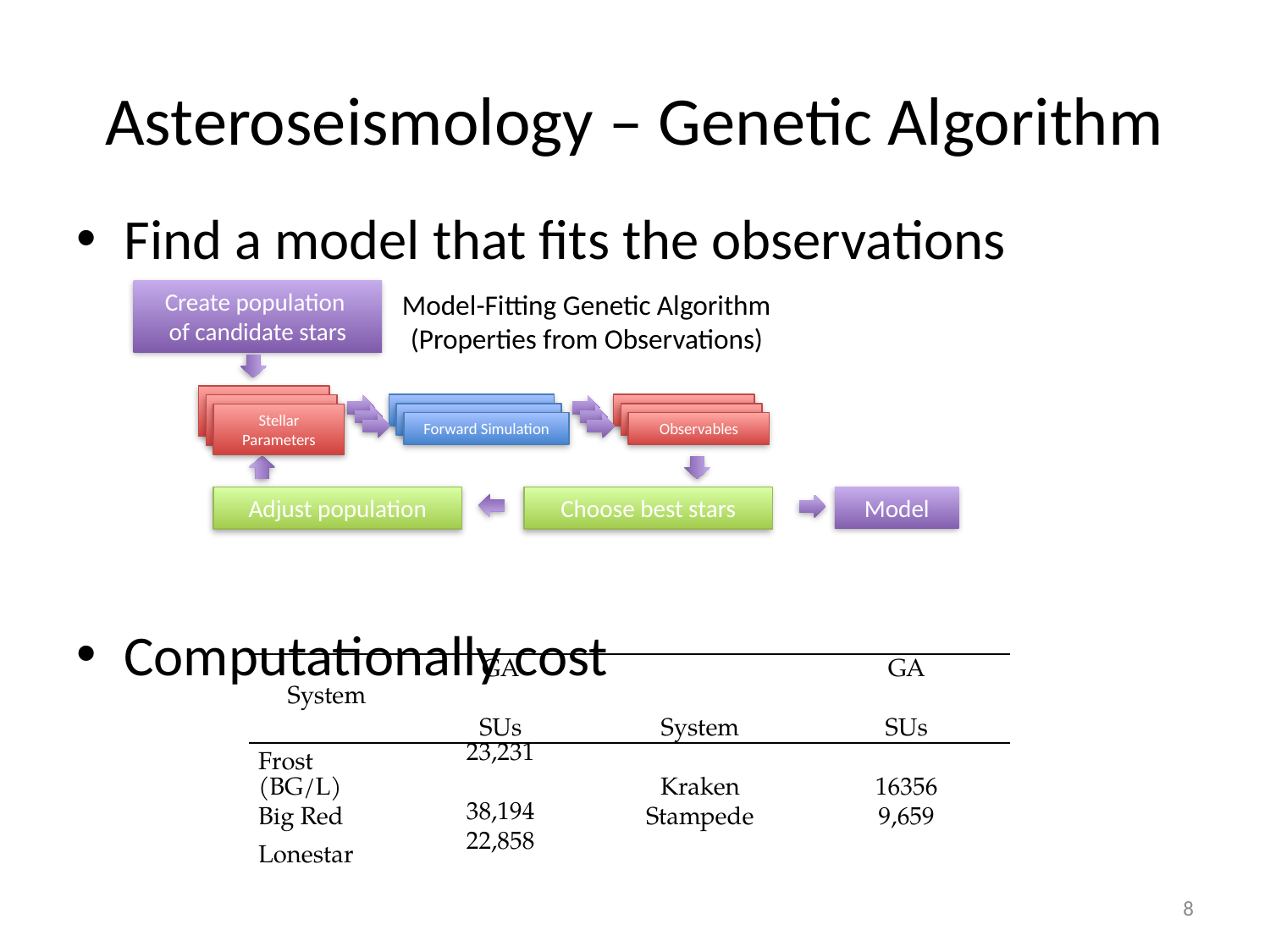

# Asteroseismology – Genetic Algorithm
Find a model that fits the observations

Computationally cost
Create population
of candidate stars

Stellar
Parameters
Forward Simulation
Observables

Stellar
Parameters
Forward Simulation
Observables

Stellar
Parameters
Forward Simulation
Observables

Adjust population
Choose best stars
Model

Model-Fitting Genetic Algorithm
(Properties from Observations)
| System | GA | System | GA |
| --- | --- | --- | --- |
|  | SUs |  | SUs |
| Frost (BG/L) | 23,231 | Kraken | 16356 |
| Big Red | 38,194 | Stampede | 9,659 |
| Lonestar | 22,858 |  |  |
8